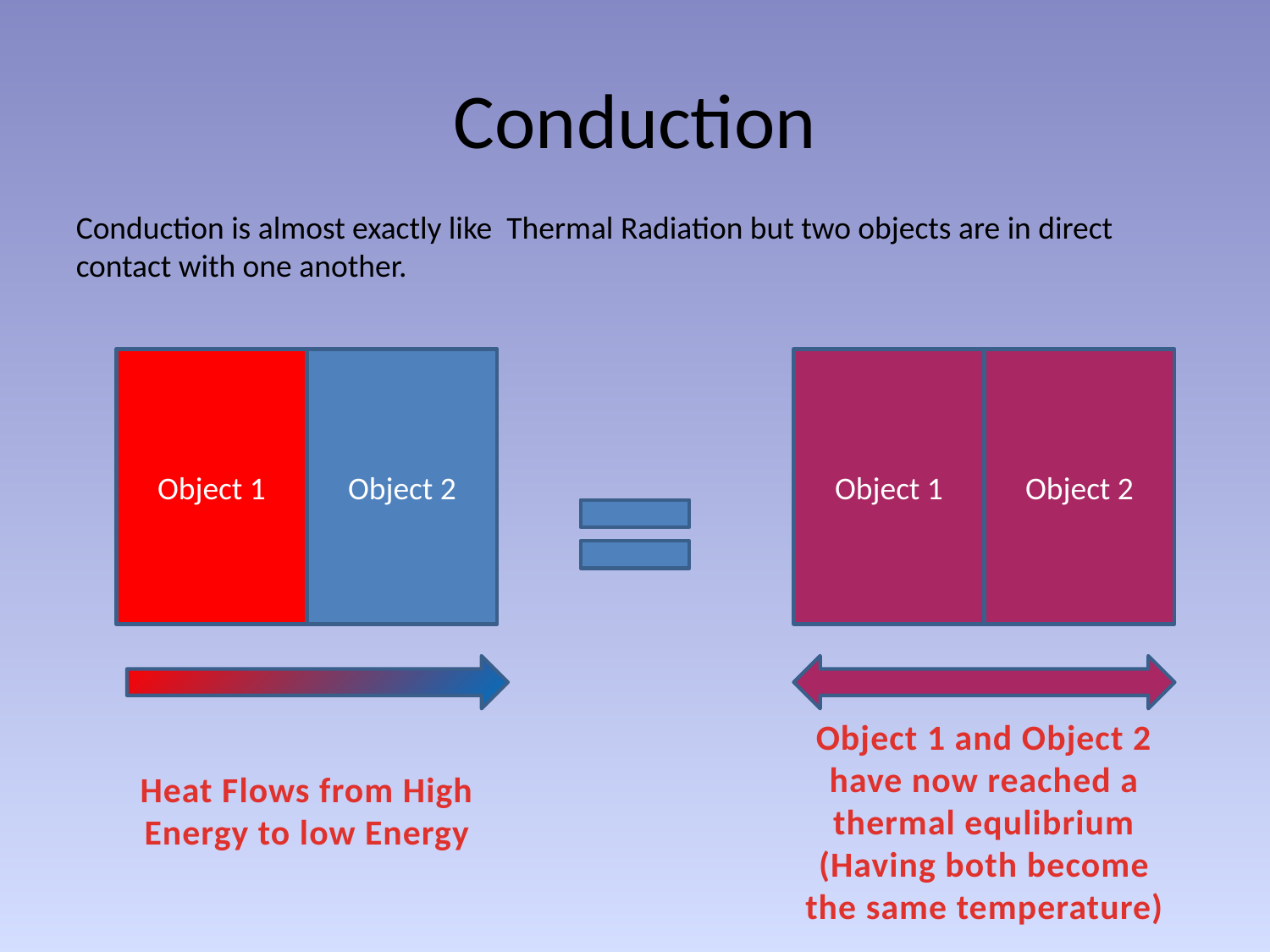

# Conduction
Conduction is almost exactly like  Thermal Radiation but two objects are in direct contact with one another.
Object 1
Object 2
Object 1
Object 2

Object 1 and Object 2 have now reached a thermal equlibrium (Having both become the same temperature)
Heat Flows from High Energy to low Energy